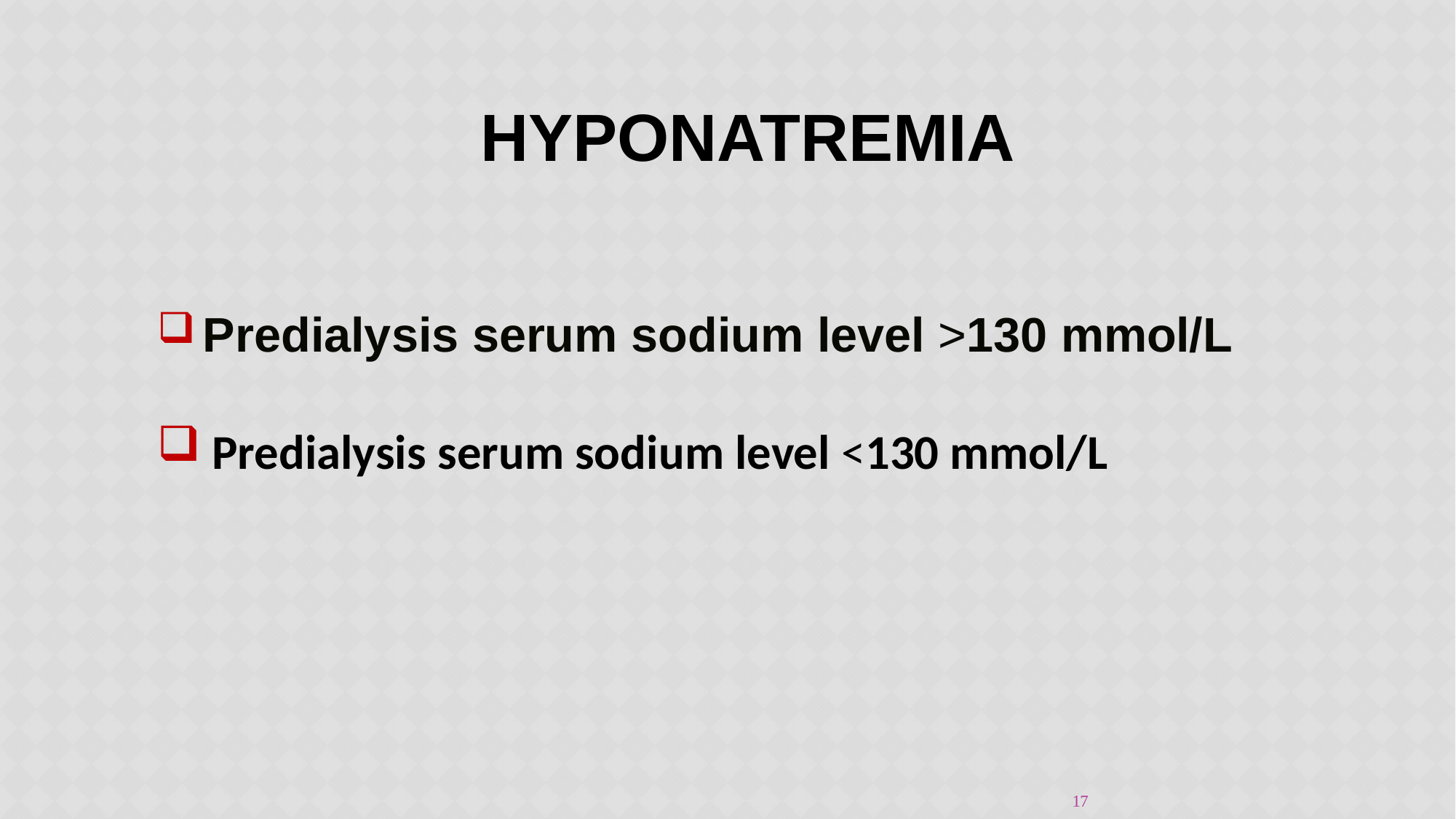

# Hyponatremia
Predialysis serum sodium level >130 mmol/L

Predialysis serum sodium level <130 mmol/L
17